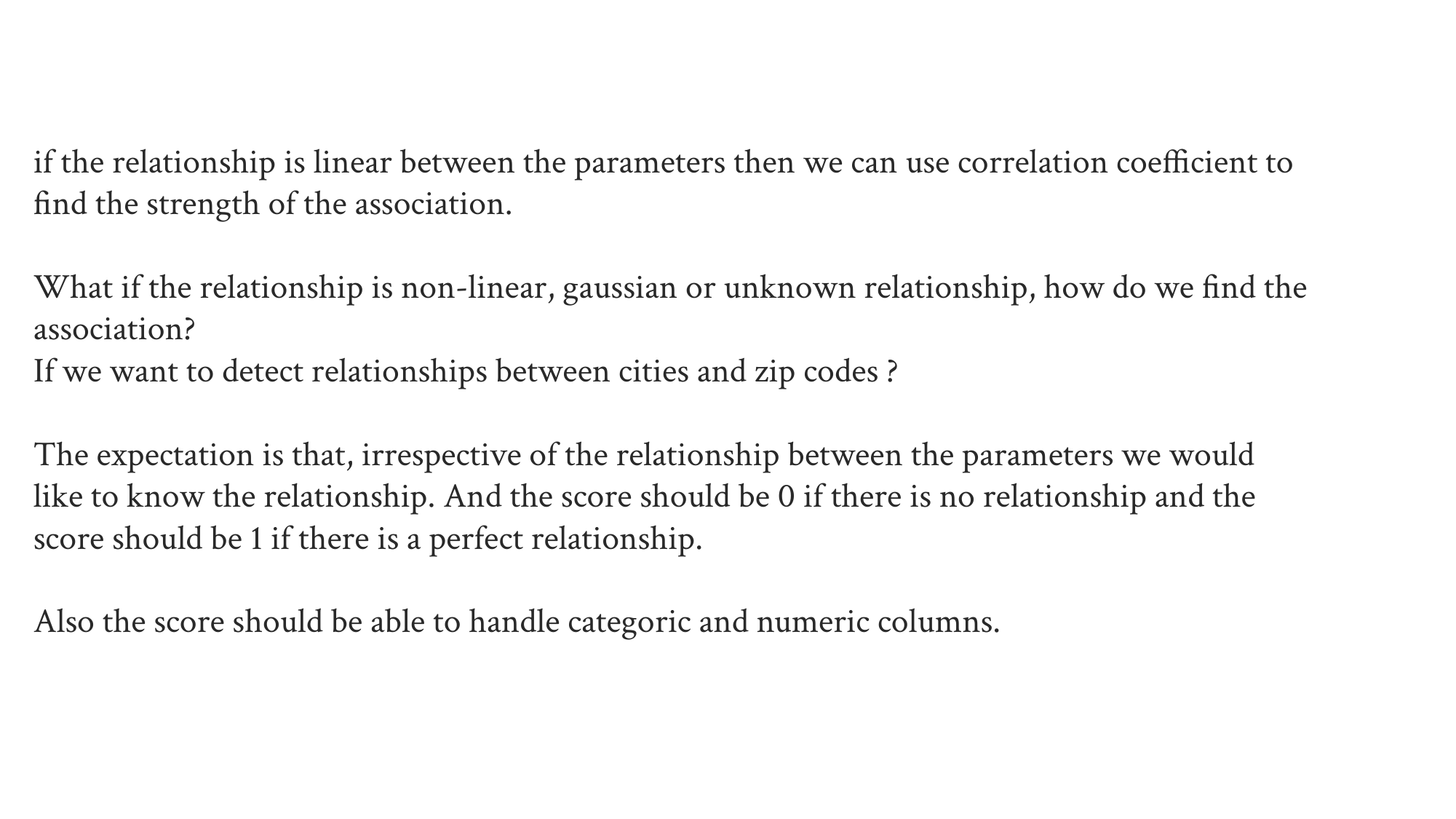

if the relationship is linear between the parameters then we can use correlation coefficient to find the strength of the association.

What if the relationship is non-linear, gaussian or unknown relationship, how do we find the association?
If we want to detect relationships between cities and zip codes ?

The expectation is that, irrespective of the relationship between the parameters we would like to know the relationship. And the score should be 0 if there is no relationship and the score should be 1 if there is a perfect relationship.

Also the score should be able to handle categoric and numeric columns.